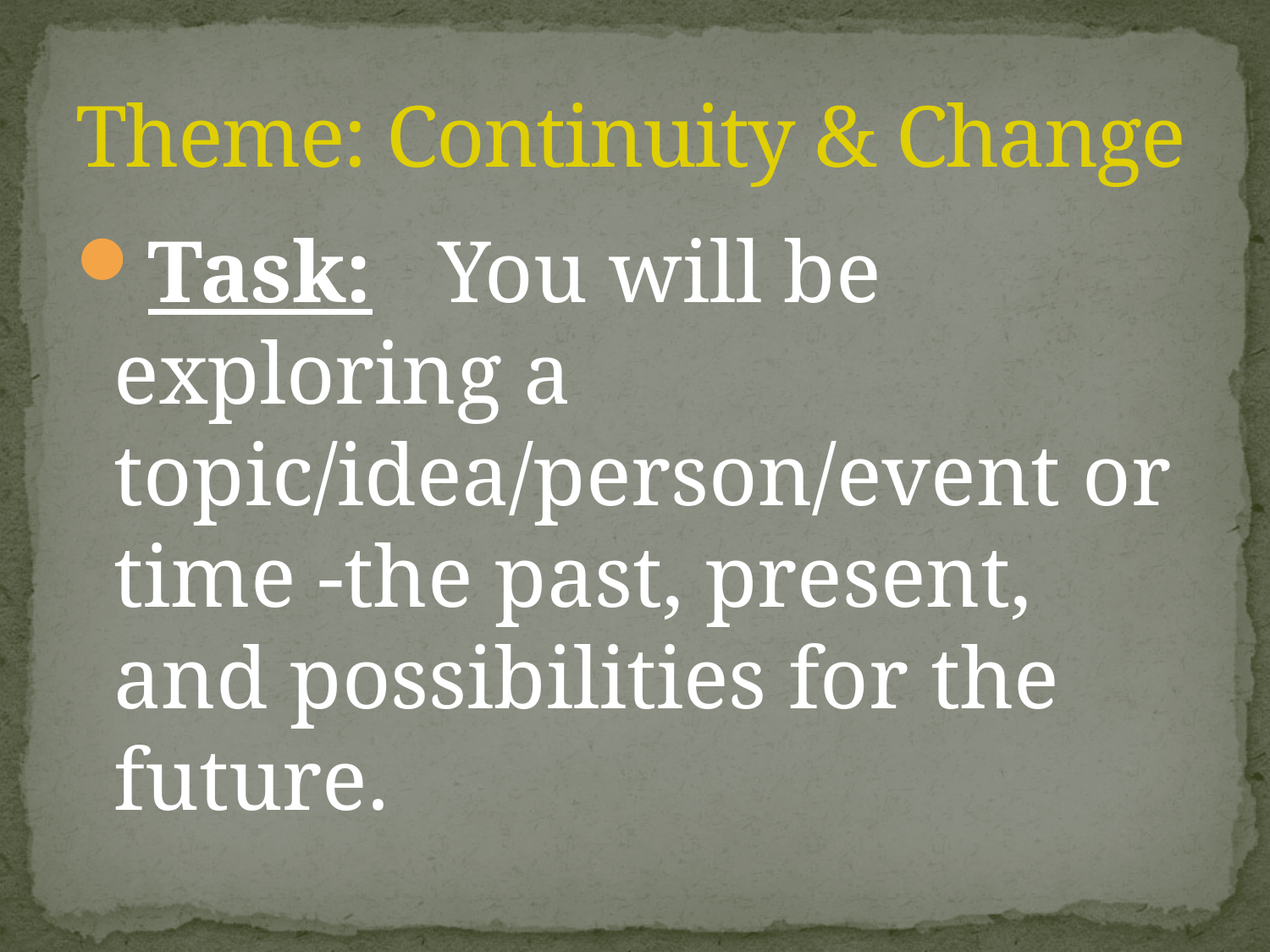

# Theme: Continuity & Change
Task:   You will be exploring a topic/idea/person/event or time -the past, present, and possibilities for the future.